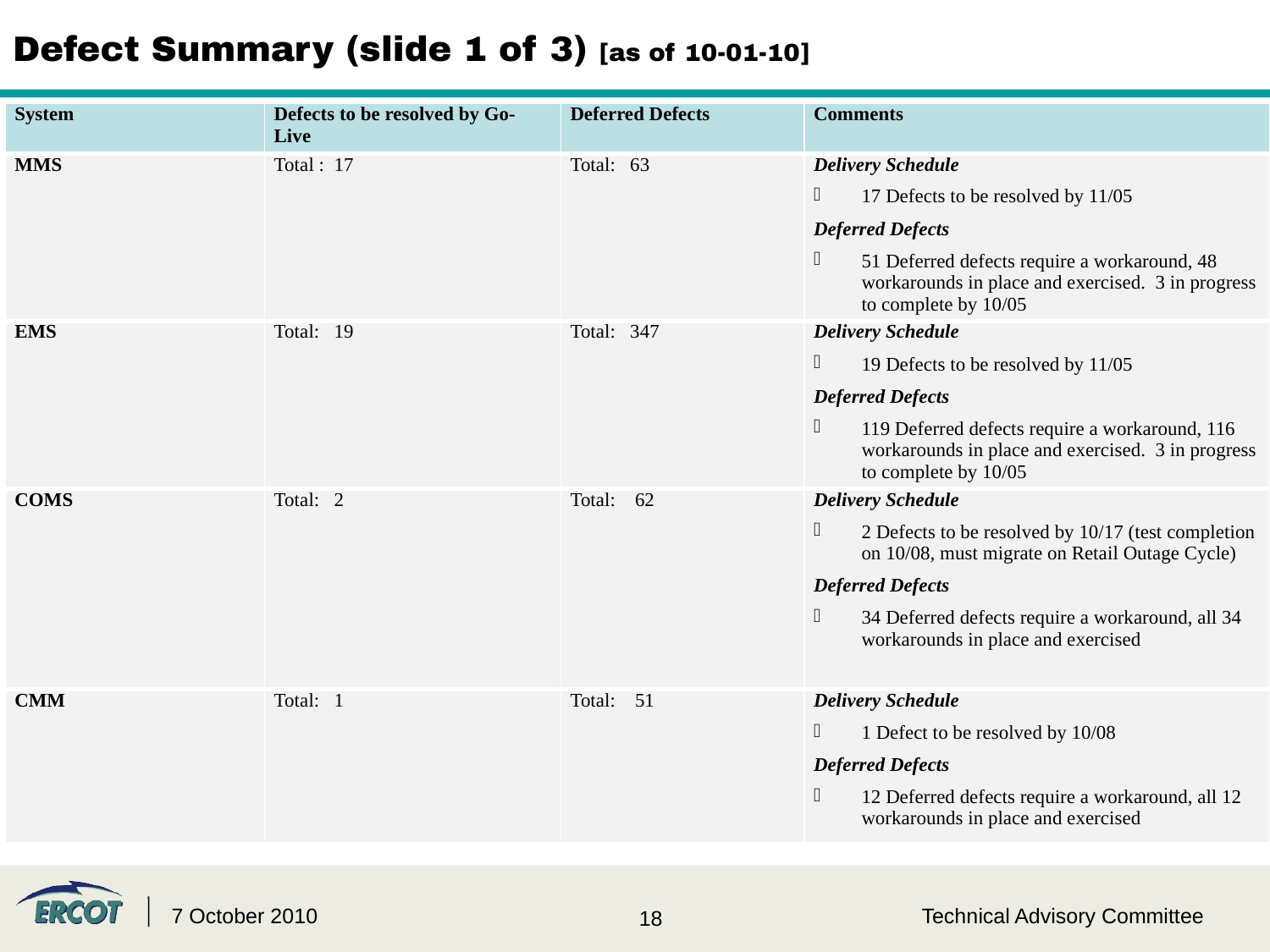

# Defect Summary (slide 1 of 3) [as of 10-01-10]
| System | Defects to be resolved by Go-Live | Deferred Defects | Comments |
| --- | --- | --- | --- |
| MMS | Total : 17 | Total: 63 | Delivery Schedule 17 Defects to be resolved by 11/05 Deferred Defects 51 Deferred defects require a workaround, 48 workarounds in place and exercised. 3 in progress to complete by 10/05 |
| EMS | Total: 19 | Total: 347 | Delivery Schedule 19 Defects to be resolved by 11/05 Deferred Defects 119 Deferred defects require a workaround, 116 workarounds in place and exercised. 3 in progress to complete by 10/05 |
| COMS | Total: 2 | Total: 62 | Delivery Schedule 2 Defects to be resolved by 10/17 (test completion on 10/08, must migrate on Retail Outage Cycle) Deferred Defects 34 Deferred defects require a workaround, all 34 workarounds in place and exercised |
| CMM | Total: 1 | Total: 51 | Delivery Schedule 1 Defect to be resolved by 10/08 Deferred Defects 12 Deferred defects require a workaround, all 12 workarounds in place and exercised |
7 October 2010
Technical Advisory Committee